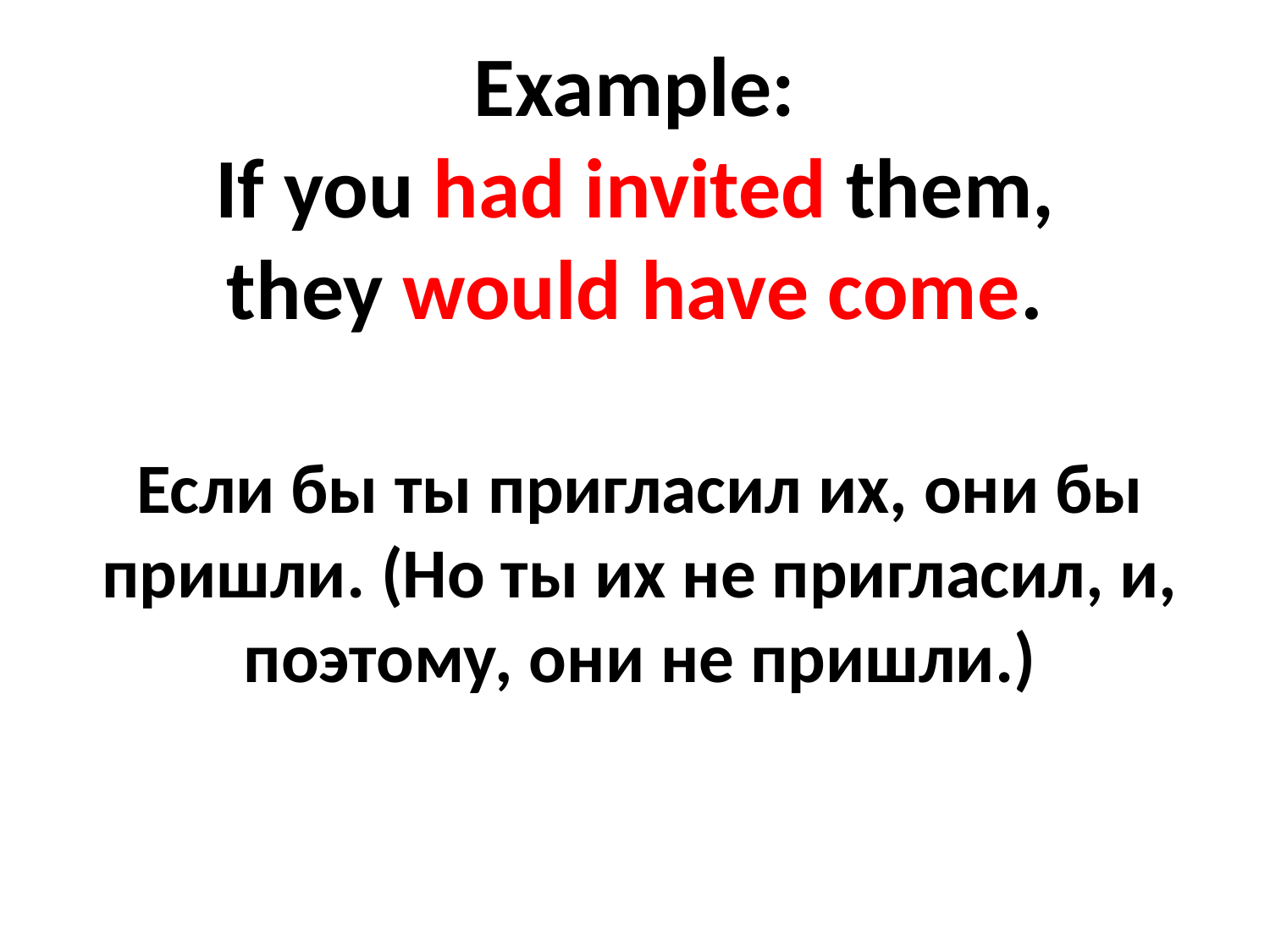

Example:
If you had invited them, they would have come.
# Если бы ты пригласил их, они бы пришли. (Но ты их не пригласил, и, поэтому, они не пришли.)